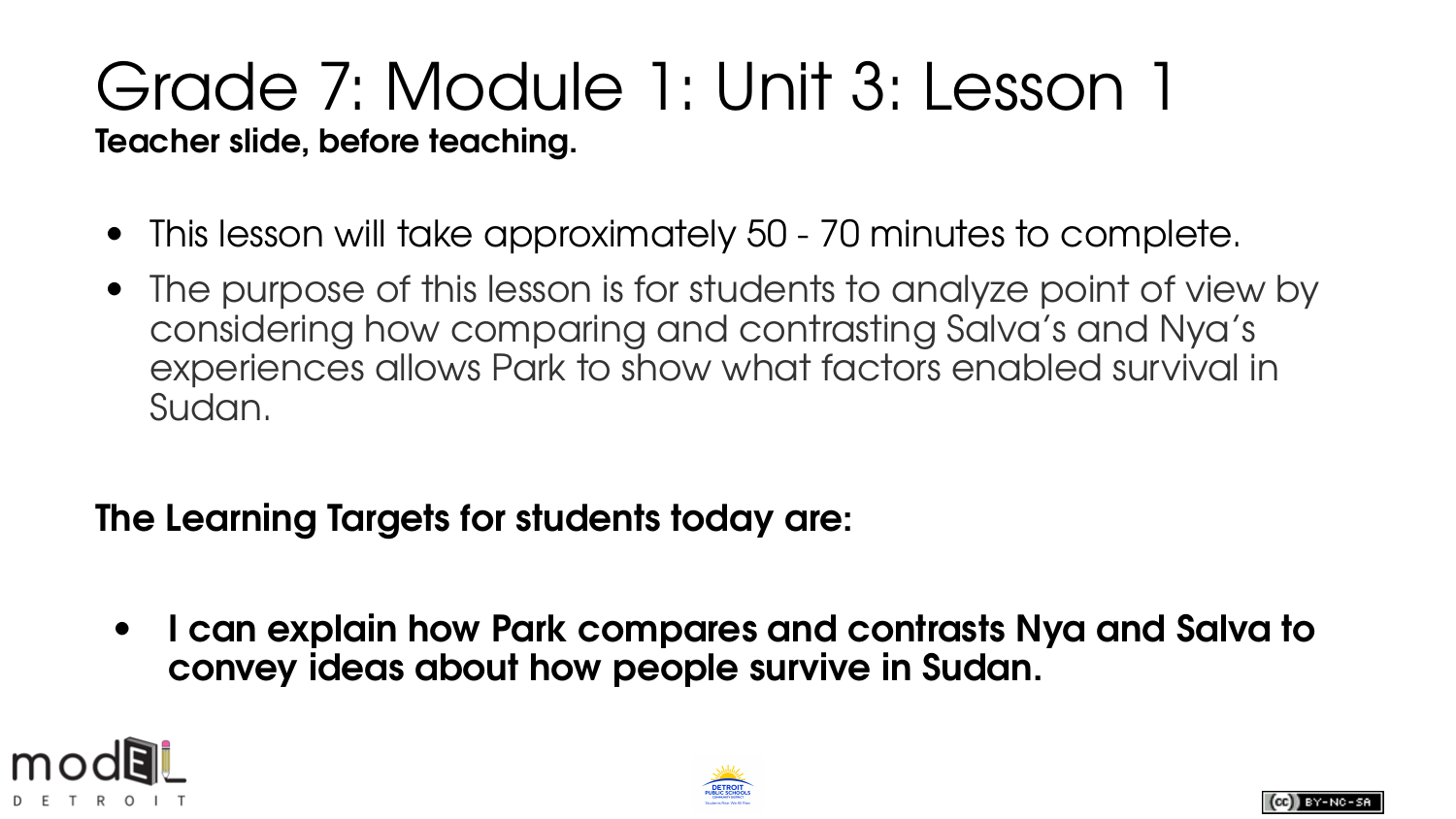

# Grade 7: Module 1: Unit 3: Lesson 1
Teacher slide, before teaching.
This lesson will take approximately 50 - 70 minutes to complete.
The purpose of this lesson is for students to analyze point of view by considering how comparing and contrasting Salva’s and Nya’s experiences allows Park to show what factors enabled survival in Sudan.

The Learning Targets for students today are:

I can explain how Park compares and contrasts Nya and Salva to convey ideas about how people survive in Sudan.